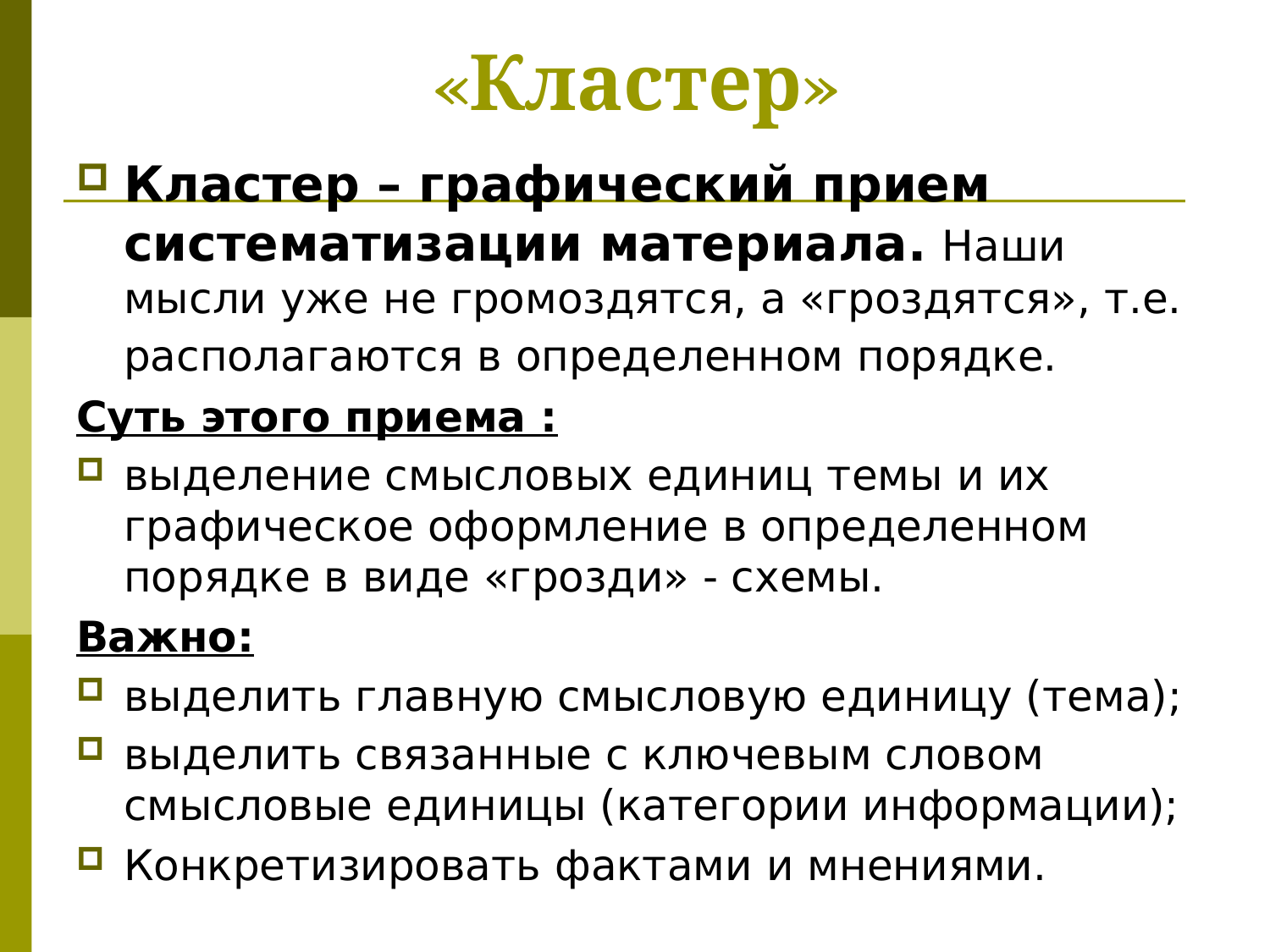

«Кластер»
Кластер – графический прием систематизации материала. Наши мысли уже не громоздятся, а «гроздятся», т.е. располагаются в определенном порядке.
Суть этого приема :
выделение смысловых единиц темы и их графическое оформление в определенном порядке в виде «грозди» - схемы.
Важно:
выделить главную смысловую единицу (тема);
выделить связанные с ключевым словом смысловые единицы (категории информации);
Конкретизировать фактами и мнениями.